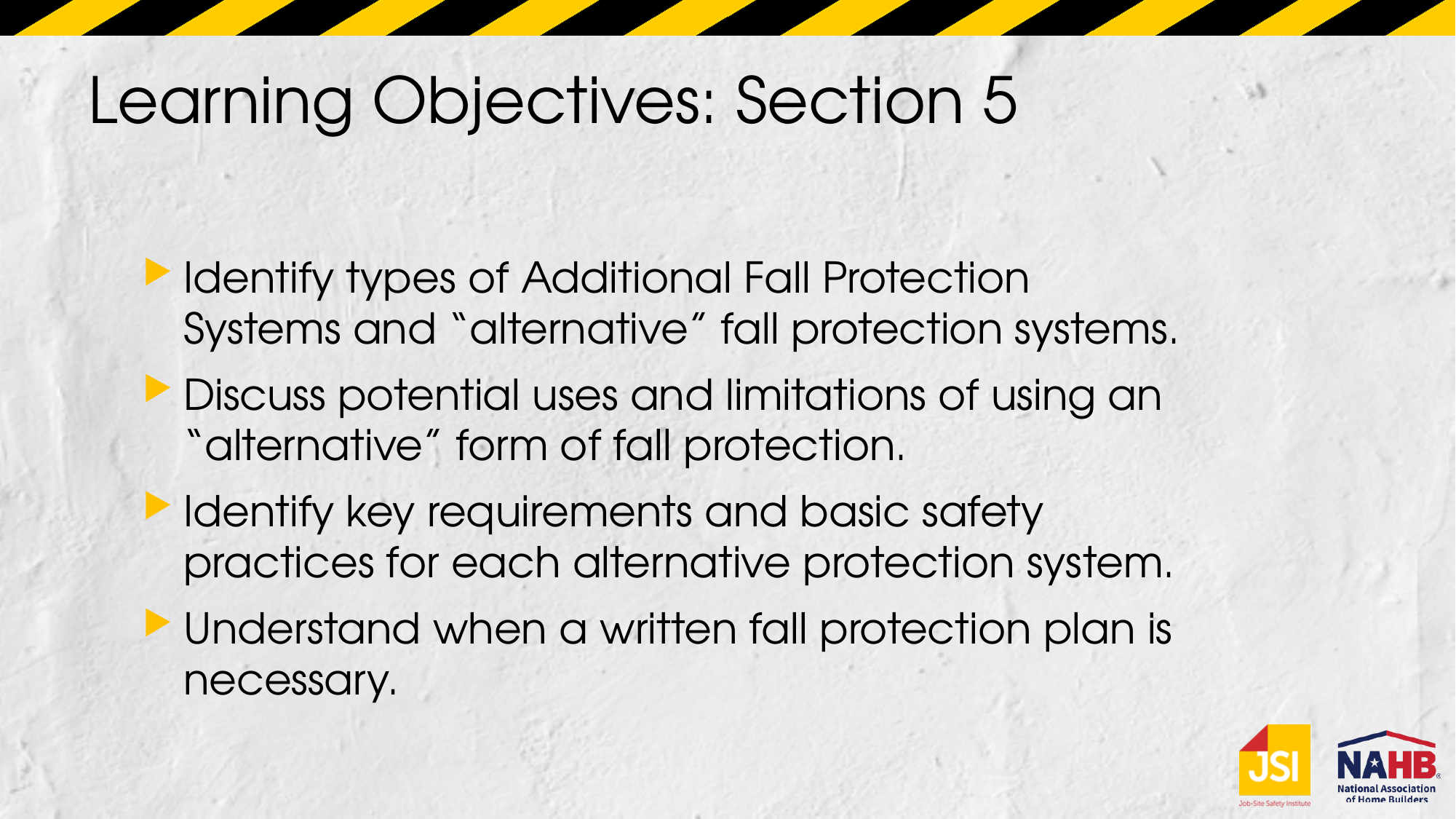

# Learning Objectives: Section 5
Identify types of Additional Fall Protection Systems and “alternative” fall protection systems.
Discuss potential uses and limitations of using an “alternative” form of fall protection.
Identify key requirements and basic safety practices for each alternative protection system.
Understand when a written fall protection plan is necessary.